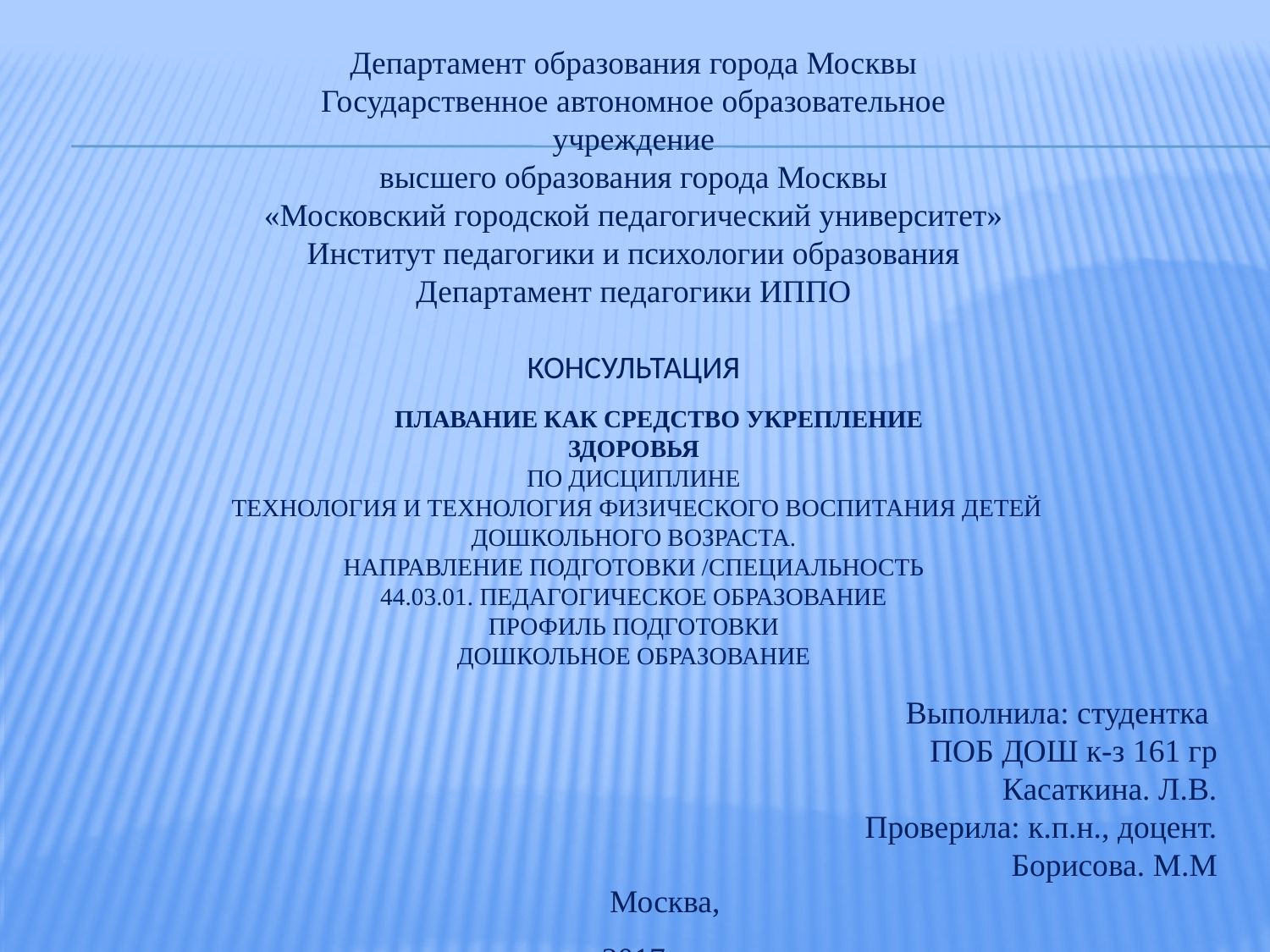

Департамент образования города Москвы
Государственное автономное образовательное учреждение
высшего образования города Москвы
«Московский городской педагогический университет»
Институт педагогики и психологии образования
Департамент педагогики ИППО

КОНСУЛЬТАЦИЯ

# Плавание как средство укрепление здоровья по дисциплине Технология и технология физического воспитания детей дошкольного возраста. Направление подготовки /специальность 44.03.01. Педагогическое образование Профиль подготовки Дошкольное образование
Выполнила: студентка
ПОБ ДОШ к-з 161 гр
Касаткина. Л.В.
Проверила: к.п.н., доцент.
Борисова. М.М
Москва,2017